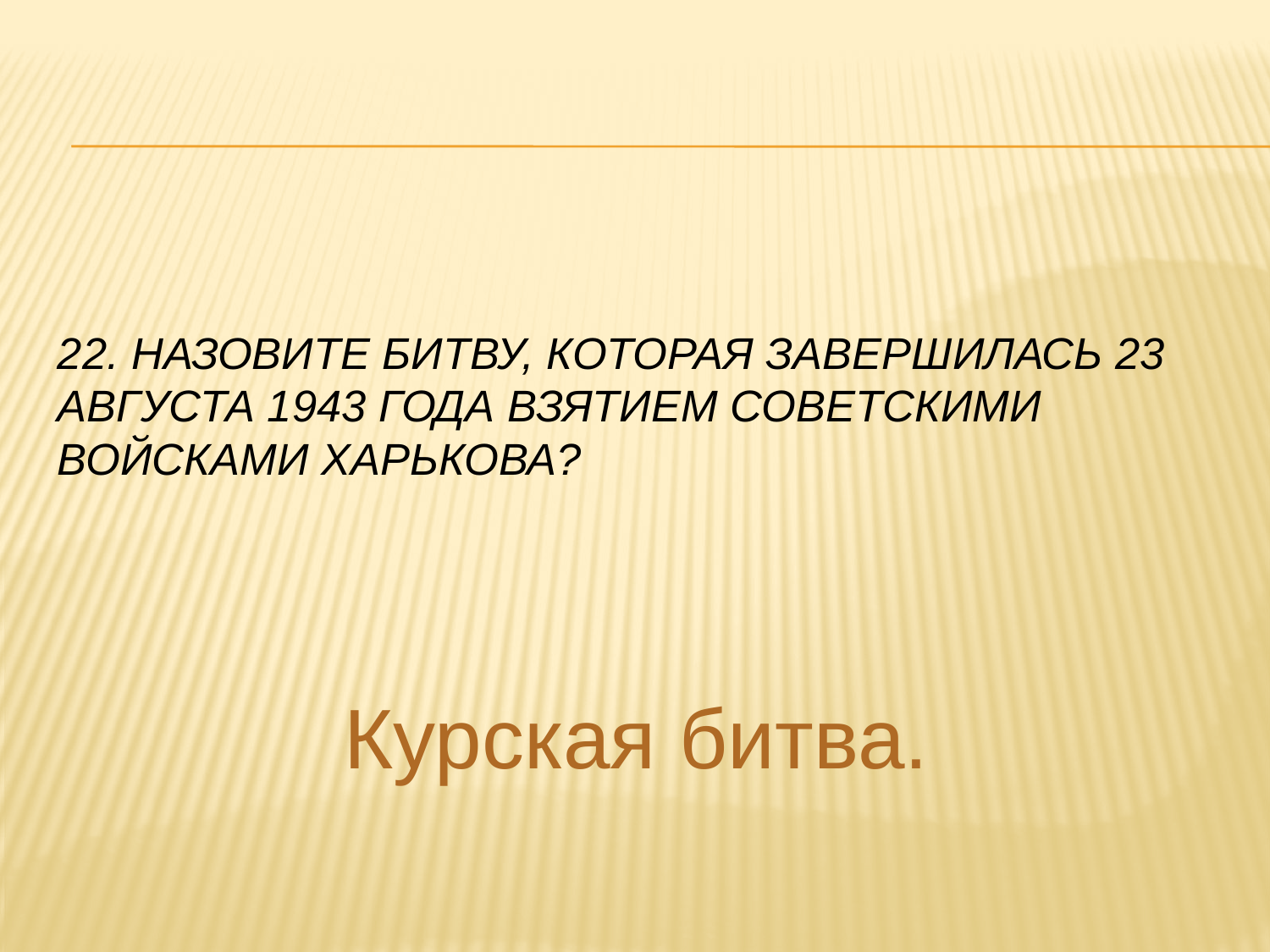

# 22. Назовите битву, которая завершилась 23 августа 1943 года взятием советскими войсками Харькова?
Курская битва.